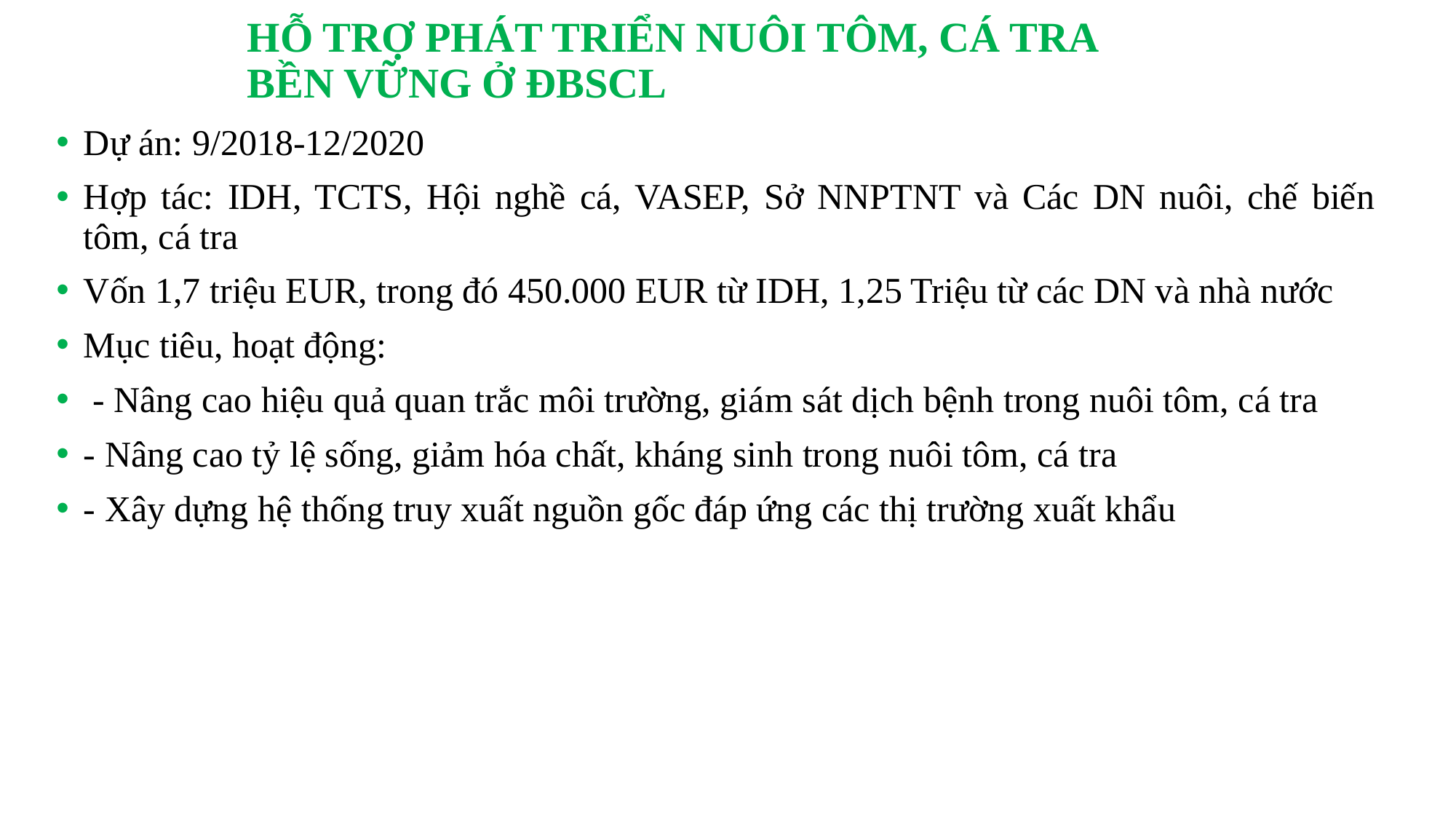

# HỖ TRỢ PHÁT TRIỂN NUÔI TÔM, CÁ TRA BỀN VỮNG Ở ĐBSCL
Dự án: 9/2018-12/2020
Hợp tác: IDH, TCTS, Hội nghề cá, VASEP, Sở NNPTNT và Các DN nuôi, chế biến tôm, cá tra
Vốn 1,7 triệu EUR, trong đó 450.000 EUR từ IDH, 1,25 Triệu từ các DN và nhà nước
Mục tiêu, hoạt động:
 - Nâng cao hiệu quả quan trắc môi trường, giám sát dịch bệnh trong nuôi tôm, cá tra
- Nâng cao tỷ lệ sống, giảm hóa chất, kháng sinh trong nuôi tôm, cá tra
- Xây dựng hệ thống truy xuất nguồn gốc đáp ứng các thị trường xuất khẩu